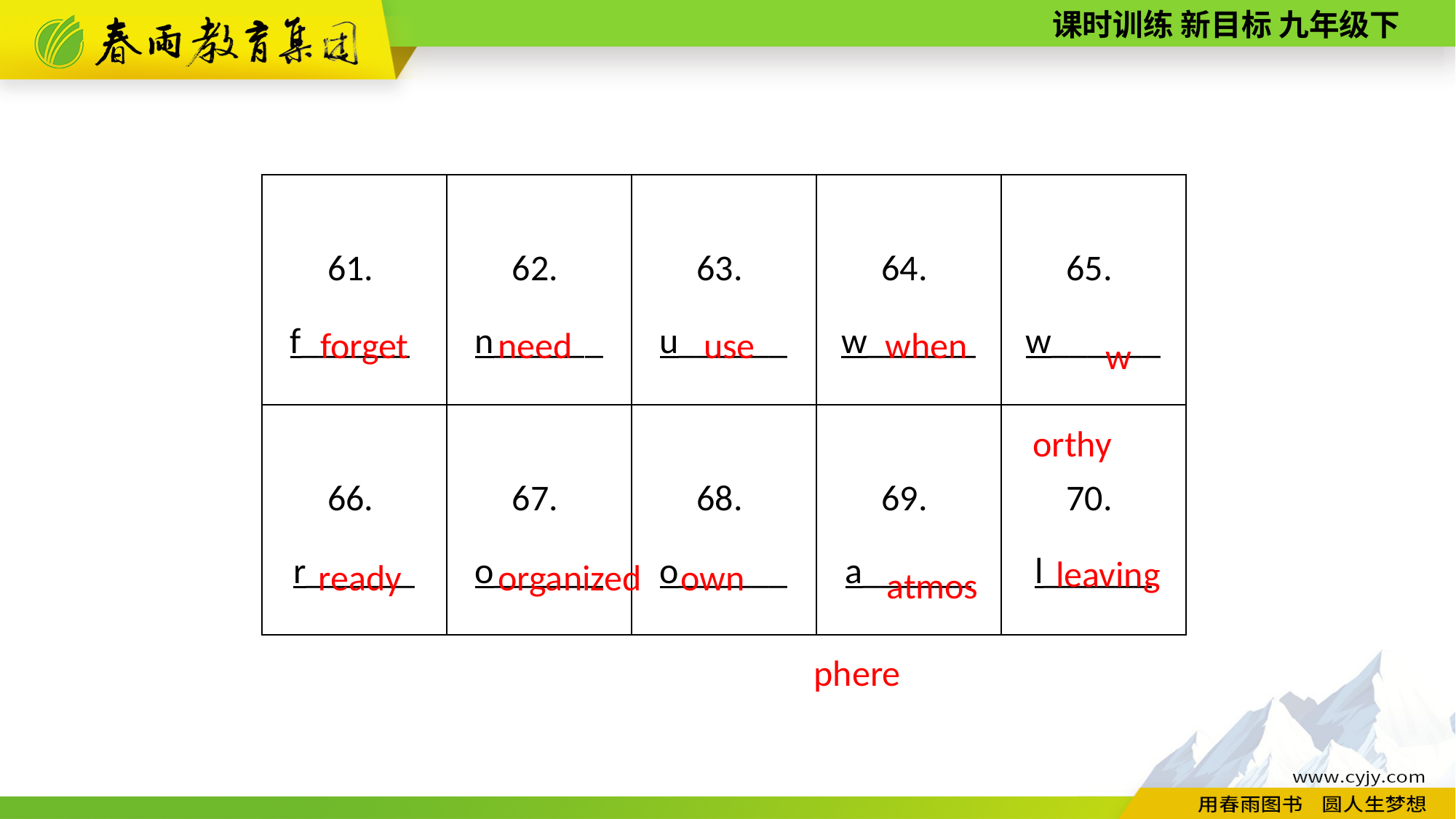

| 61. f\_\_\_\_\_\_ | 62. n\_\_\_\_\_\_ | 63. u\_\_\_\_\_\_ | 64. w\_\_\_\_\_\_ | 65. w\_\_\_\_\_\_ |
| --- | --- | --- | --- | --- |
| 66. r\_\_\_\_\_\_ | 67. o\_\_\_\_\_\_ | 68. o\_\_\_\_\_\_ | 69. a\_\_\_\_\_\_ | 70. l\_\_\_\_\_\_ |
worthy
when
need
use
 forget
atmosphere
 leaving
own
organized
ready